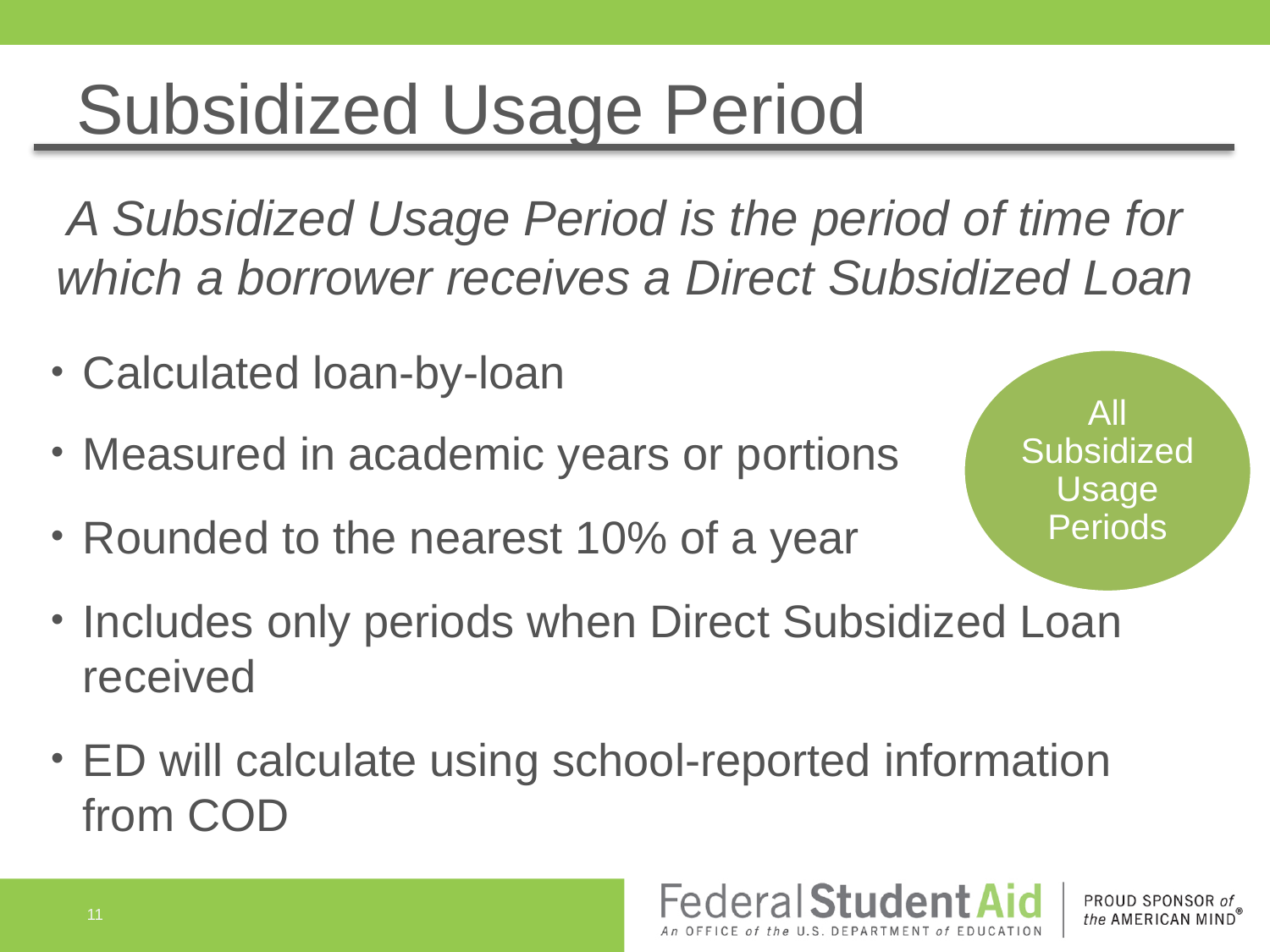

# Subsidized Usage Period
A Subsidized Usage Period is the period of time for which a borrower receives a Direct Subsidized Loan

Calculated loan-by-loan
Measured in academic years or portions

Rounded to the nearest 10% of a year

Includes only periods when Direct Subsidized Loan received

ED will calculate using school-reported information from COD

All Subsidized Usage Periods
11